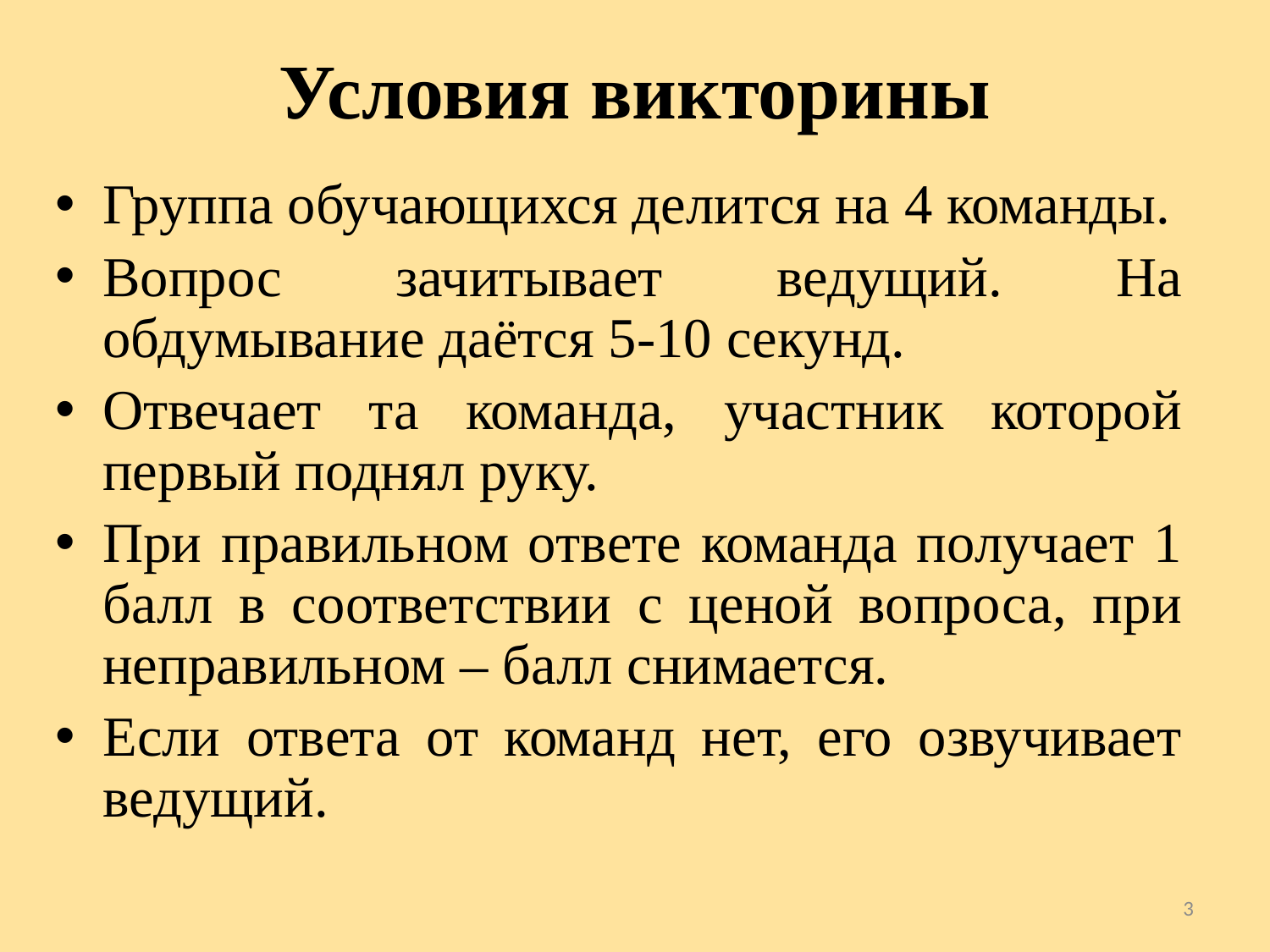

# Условия викторины
Группа обучающихся делится на 4 команды.
Вопрос зачитывает ведущий. На обдумывание даётся 5-10 секунд.
Отвечает та команда, участник которой первый поднял руку.
При правильном ответе команда получает 1 балл в соответствии с ценой вопроса, при неправильном – балл снимается.
Если ответа от команд нет, его озвучивает ведущий.
3